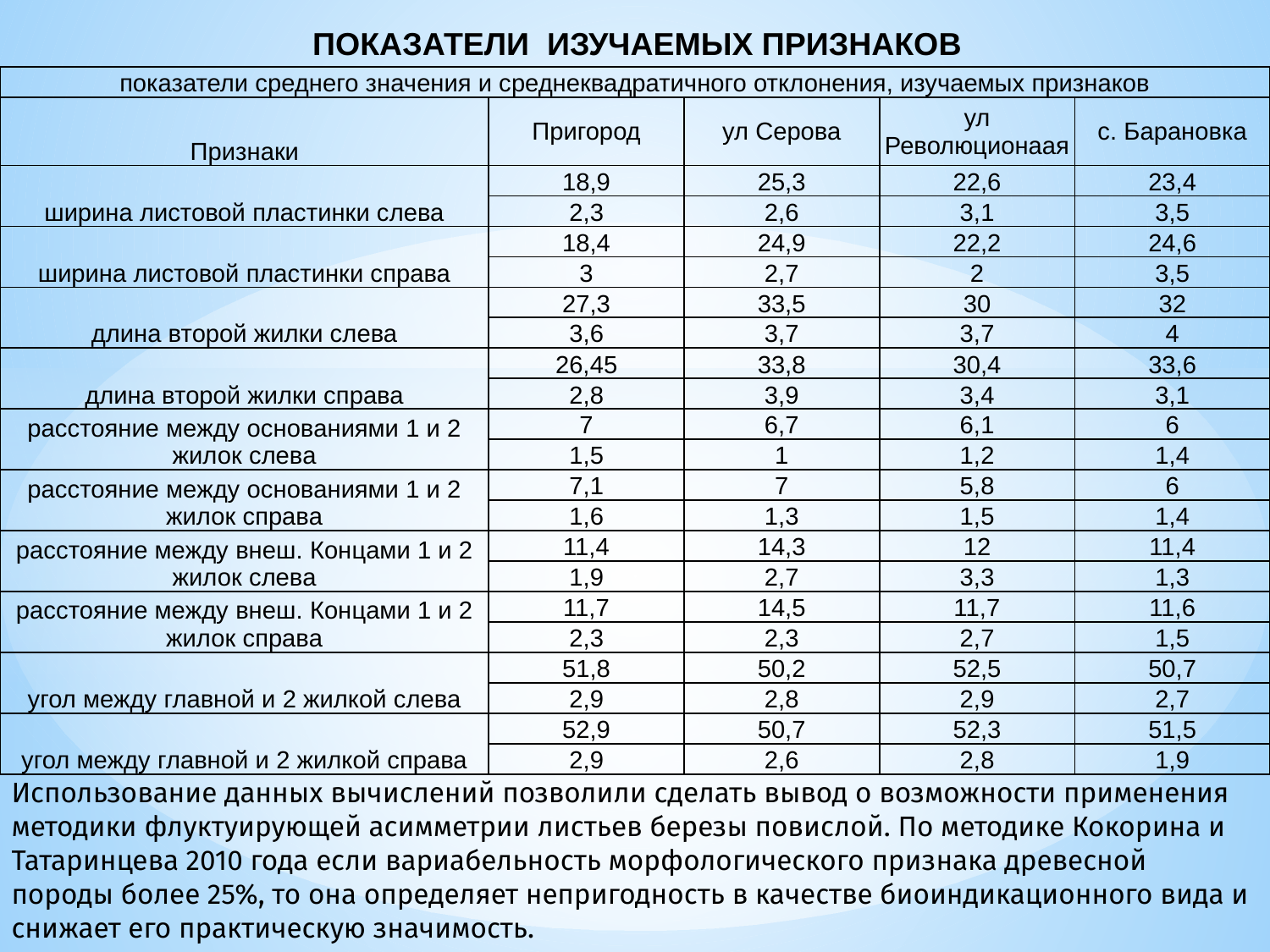

ПОКАЗАТЕЛИ  ИЗУЧАЕМЫХ ПРИЗНАКОВ
| показатели среднего значения и среднеквадратичного отклонения, изучаемых признаков |  |  |  |  |
| --- | --- | --- | --- | --- |
| Признаки | Пригород | ул Серова | ул Революционаая | с. Барановка |
| ширина листовой пластинки слева | 18,9 | 25,3 | 22,6 | 23,4 |
|  | 2,3 | 2,6 | 3,1 | 3,5 |
| ширина листовой пластинки справа | 18,4 | 24,9 | 22,2 | 24,6 |
|  | 3 | 2,7 | 2 | 3,5 |
| длина второй жилки слева | 27,3 | 33,5 | 30 | 32 |
|  | 3,6 | 3,7 | 3,7 | 4 |
| длина второй жилки справа | 26,45 | 33,8 | 30,4 | 33,6 |
|  | 2,8 | 3,9 | 3,4 | 3,1 |
| расстояние между основаниями 1 и 2 жилок слева | 7 | 6,7 | 6,1 | 6 |
|  | 1,5 | 1 | 1,2 | 1,4 |
| расстояние между основаниями 1 и 2 жилок справа | 7,1 | 7 | 5,8 | 6 |
|  | 1,6 | 1,3 | 1,5 | 1,4 |
| расстояние между внеш. Концами 1 и 2 жилок слева | 11,4 | 14,3 | 12 | 11,4 |
|  | 1,9 | 2,7 | 3,3 | 1,3 |
| расстояние между внеш. Концами 1 и 2 жилок справа | 11,7 | 14,5 | 11,7 | 11,6 |
|  | 2,3 | 2,3 | 2,7 | 1,5 |
| угол между главной и 2 жилкой слева | 51,8 | 50,2 | 52,5 | 50,7 |
|  | 2,9 | 2,8 | 2,9 | 2,7 |
| угол между главной и 2 жилкой справа | 52,9 | 50,7 | 52,3 | 51,5 |
|  | 2,9 | 2,6 | 2,8 | 1,9 |
Использование данных вычислений позволили сделать вывод о возможности применения методики флуктуирующей асимметрии листьев березы повислой. По методике Кокорина и Татаринцева 2010 года если вариабельность морфологического признака древесной породы более 25%, то она определяет непригодность в качестве биоиндикационного вида и снижает его практическую значимость.